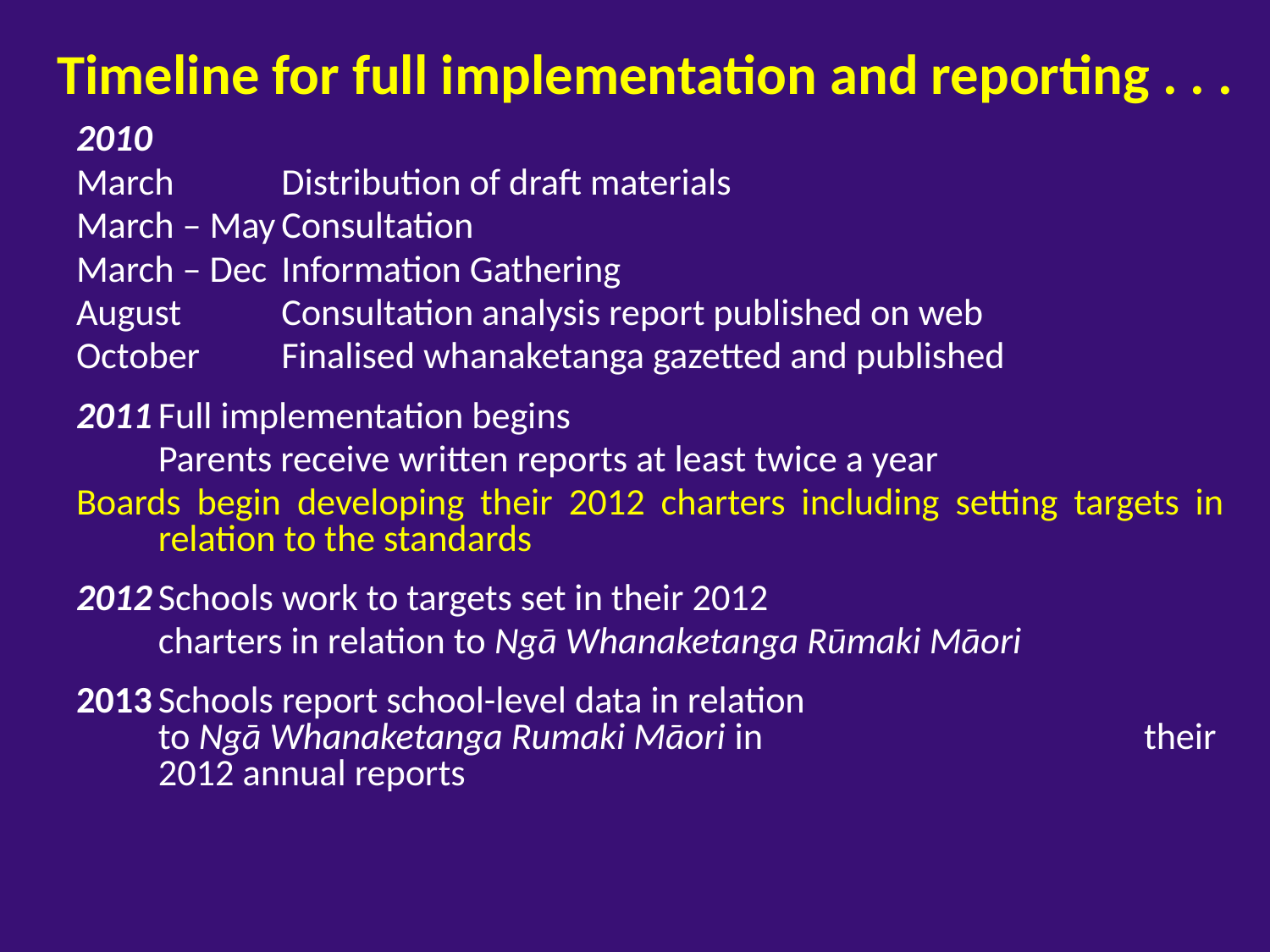

# Timeline for full implementation and reporting . . .
2010
March			Distribution of draft materials
March – May	Consultation
March – Dec	Information Gathering
August			Consultation analysis report published on web
October		Finalised whanaketanga gazetted and published

2011				Full implementation begins
				Parents receive written reports at least twice a year
Boards begin developing their 2012 charters including setting targets in relation to the standards

2012			Schools work to targets set in their 2012
			charters in relation to Ngā Whanaketanga Rūmaki Māori

2013			Schools report school-level data in relation 	                               		to Ngā Whanaketanga Rumaki Māori in                                 		their 2012 annual reports